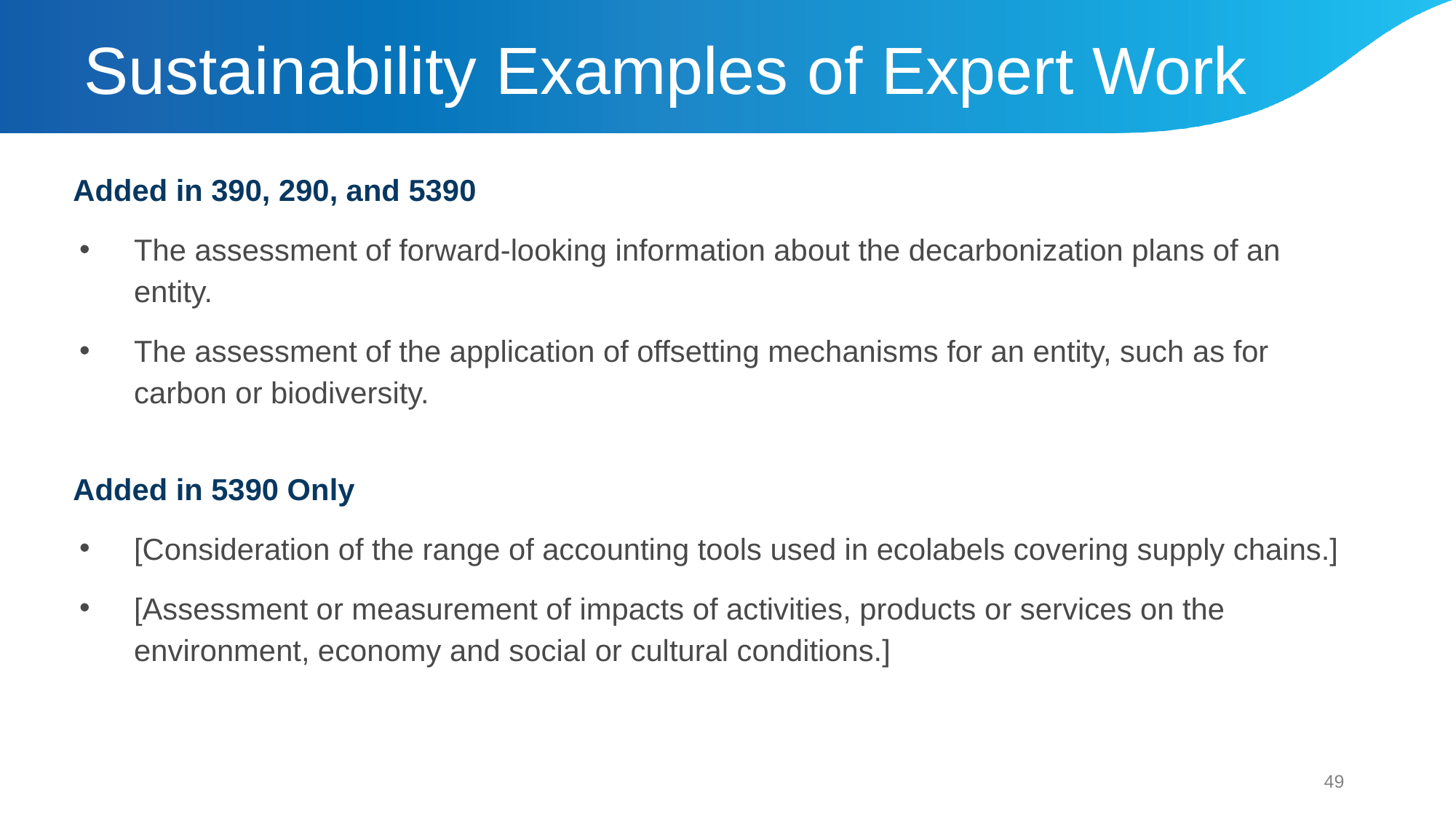

# Sustainability Examples of Expert Work
Added in 390, 290, and 5390
The assessment of forward-looking information about the decarbonization plans of an entity.
The assessment of the application of offsetting mechanisms for an entity, such as for carbon or biodiversity.
Added in 5390 Only
[Consideration of the range of accounting tools used in ecolabels covering supply chains.]
[Assessment or measurement of impacts of activities, products or services on the environment, economy and social or cultural conditions.]
49